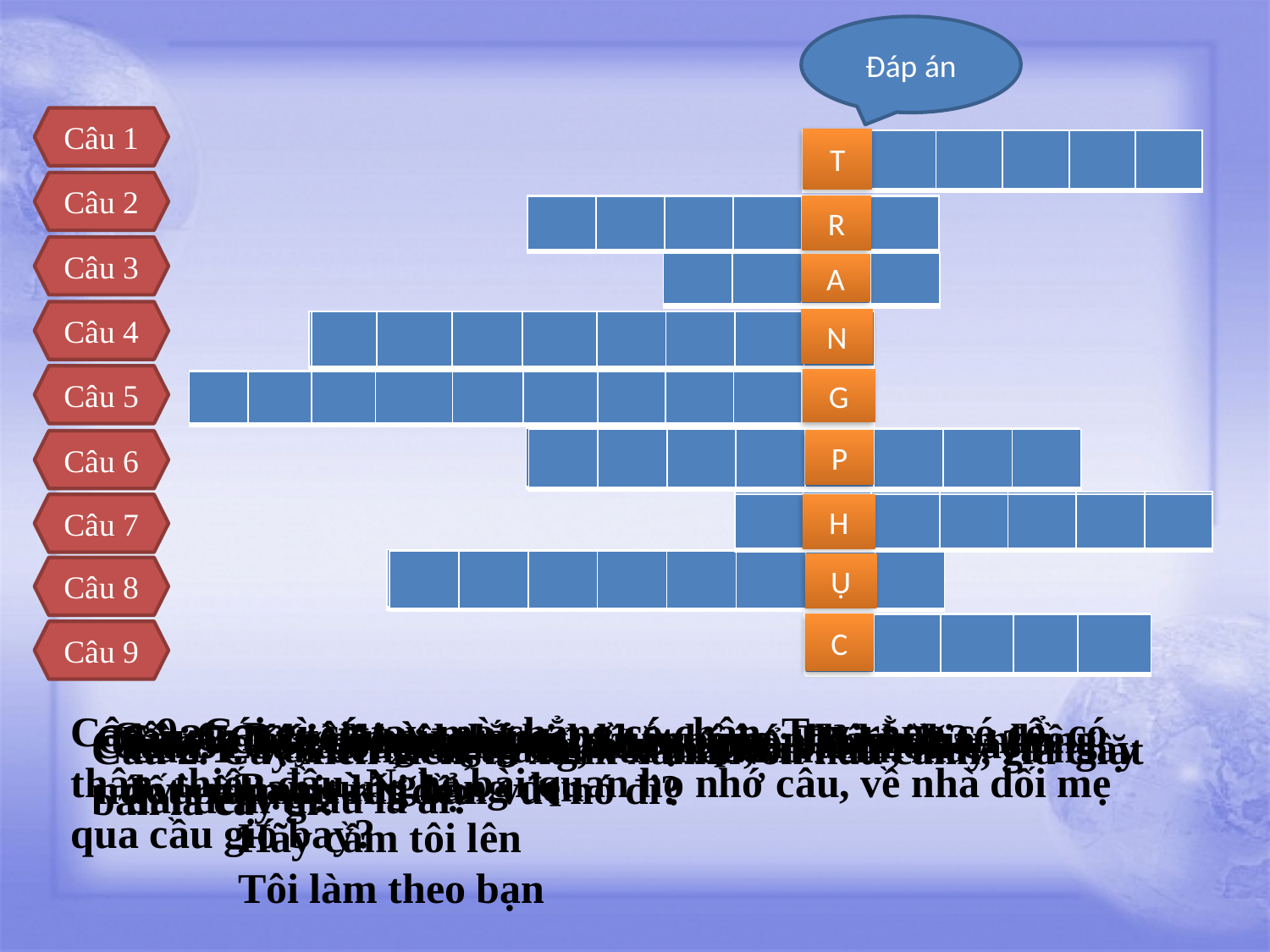

Đáp án
Câu 1
T
| T | H | Ợ | M | A | Y |
| --- | --- | --- | --- | --- | --- |
|  |  |  |  |  |  |
| --- | --- | --- | --- | --- | --- |
Câu 2
| C | Â | Y | T | R | E |
| --- | --- | --- | --- | --- | --- |
R
|  |  |  |  |  |  |
| --- | --- | --- | --- | --- | --- |
Câu 3
|  |  |  |  |
| --- | --- | --- | --- |
A
| T | H | A | N |
| --- | --- | --- | --- |
Câu 4
N
| Á | O | T | Ứ | T | H | Â | N |
| --- | --- | --- | --- | --- | --- | --- | --- |
|  |  |  |  |  |  |  |  |
| --- | --- | --- | --- | --- | --- | --- | --- |
Câu 5
G
| V | Ả | I | S | Ợ | I | B | Ô | N | G |
| --- | --- | --- | --- | --- | --- | --- | --- | --- | --- |
|  |  |  |  |  |  |  |  |  |  |
| --- | --- | --- | --- | --- | --- | --- | --- | --- | --- |
| V | I | Ê | N | P | H | Ấ | N |
| --- | --- | --- | --- | --- | --- | --- | --- |
|  |  |  |  |  |  |  |  |
| --- | --- | --- | --- | --- | --- | --- | --- |
P
Câu 6
| T | H | Ứ | Ơ | C | K | Ẻ |
| --- | --- | --- | --- | --- | --- | --- |
|  |  |  |  |  |  |  |
| --- | --- | --- | --- | --- | --- | --- |
Câu 7
H
| Đ | Ồ | N | G | P | H | Ụ | C |
| --- | --- | --- | --- | --- | --- | --- | --- |
|  |  |  |  |  |  |  |  |
| --- | --- | --- | --- | --- | --- | --- | --- |
Ụ
Câu 8
| C | Á | I | Á | O |
| --- | --- | --- | --- | --- |
C
|  |  |  |  |  |
| --- | --- | --- | --- | --- |
Câu 9
Câu 9: Cái gì có tay mà chẳng có chân. Tuy rằng có cổ, có thân, thiếu đầu. Nghe bài quan họ nhớ câu, về nhà dối mẹ qua cầu gió bay?
Câu 6: Da tôi màu trắng
            Bạn cùng bảng đen
            Hãy cầm tôi lên
            Tôi làm theo bạn
Câu 3: Cái gì đen đen khi bạn mua nó, đỏ khi bạn dùng nó và xám xịt khi bạn vứt nó đi?
Câu 8: Khi đi học chúng ta bắt buộc phải mặc?
Câu 7: Cái gì ruột thẳng, đầu vuông. Thân chia nhiều đốt rất mau rất đều
Câu 4: Loại áo dài ngày xưa được phổ biến hơn cả?
Câu 5: Cây bông dùng để sản xuất ra vải nào?
Câu 1. Vải đen, vải trắng, vải màu,kim chỉ, may vá ngày dài đêm thâu là ai?
Câu 2. Cây xiên xiên, lá xanh xanh.Non nấu canh, già chặt bán là cây gì?
| T | H | Ứ | Ơ | C | K | Ẻ |
| --- | --- | --- | --- | --- | --- | --- |
| Đ | Ồ | N | G | P | H | Ụ | C |
| --- | --- | --- | --- | --- | --- | --- | --- |
| C | Á | I | Á | O |
| --- | --- | --- | --- | --- |